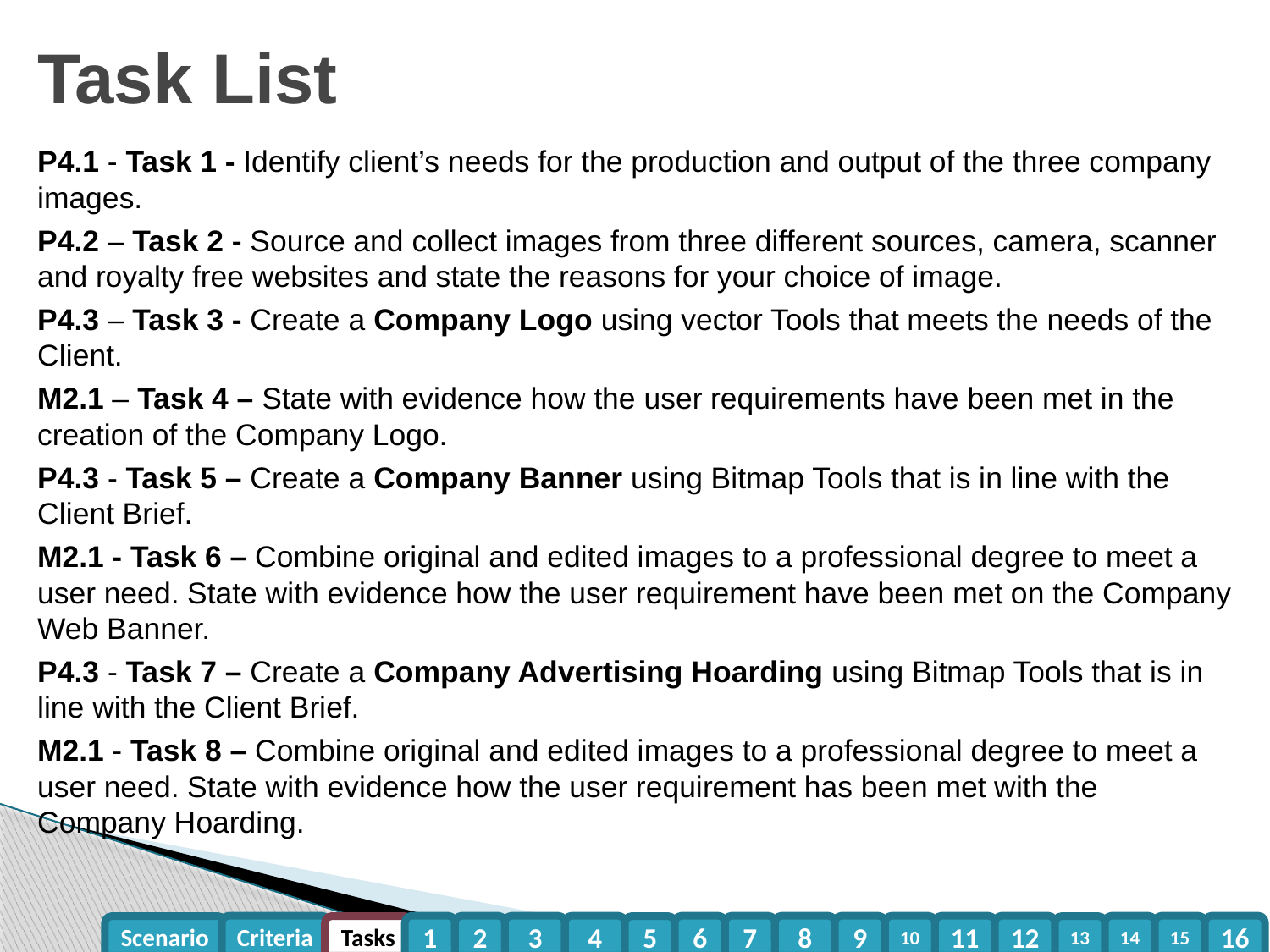

# Task List
P4.1 - Task 1 - Identify client’s needs for the production and output of the three company images.
P4.2 – Task 2 - Source and collect images from three different sources, camera, scanner and royalty free websites and state the reasons for your choice of image.
P4.3 – Task 3 - Create a Company Logo using vector Tools that meets the needs of the Client.
M2.1 – Task 4 – State with evidence how the user requirements have been met in the creation of the Company Logo.
P4.3 - Task 5 – Create a Company Banner using Bitmap Tools that is in line with the Client Brief.
M2.1 - Task 6 – Combine original and edited images to a professional degree to meet a user need. State with evidence how the user requirement have been met on the Company Web Banner.
P4.3 - Task 7 – Create a Company Advertising Hoarding using Bitmap Tools that is in line with the Client Brief.
M2.1 - Task 8 – Combine original and edited images to a professional degree to meet a user need. State with evidence how the user requirement has been met with the Company Hoarding.